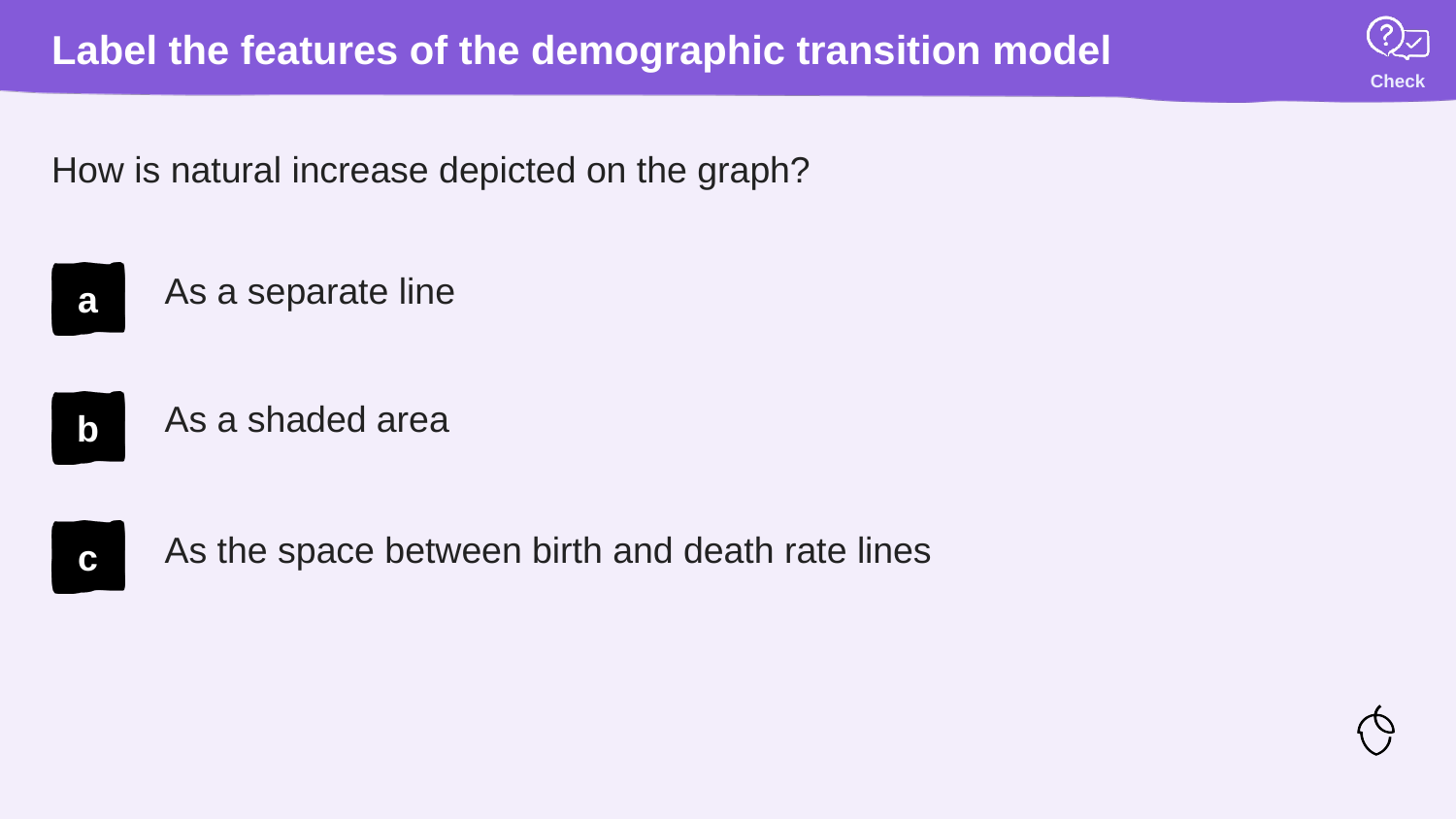

Label the features of the demographic transition model
# How is natural increase depicted on the graph?
As a separate line
As a shaded area
As the space between birth and death rate lines